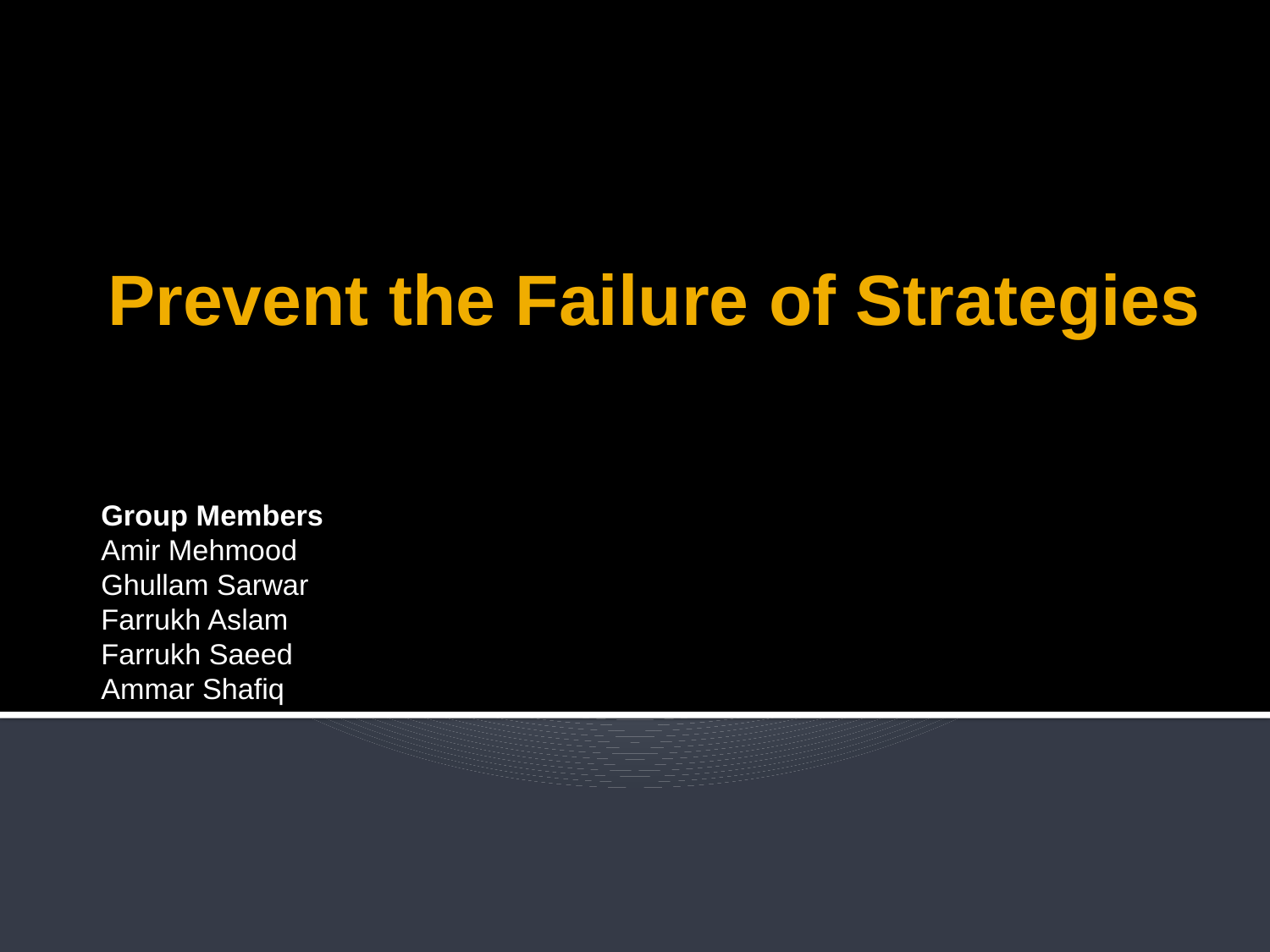

# Prevent the Failure of Strategies
Group Members
Amir Mehmood
Ghullam Sarwar
Farrukh Aslam
Farrukh Saeed
Ammar Shafiq